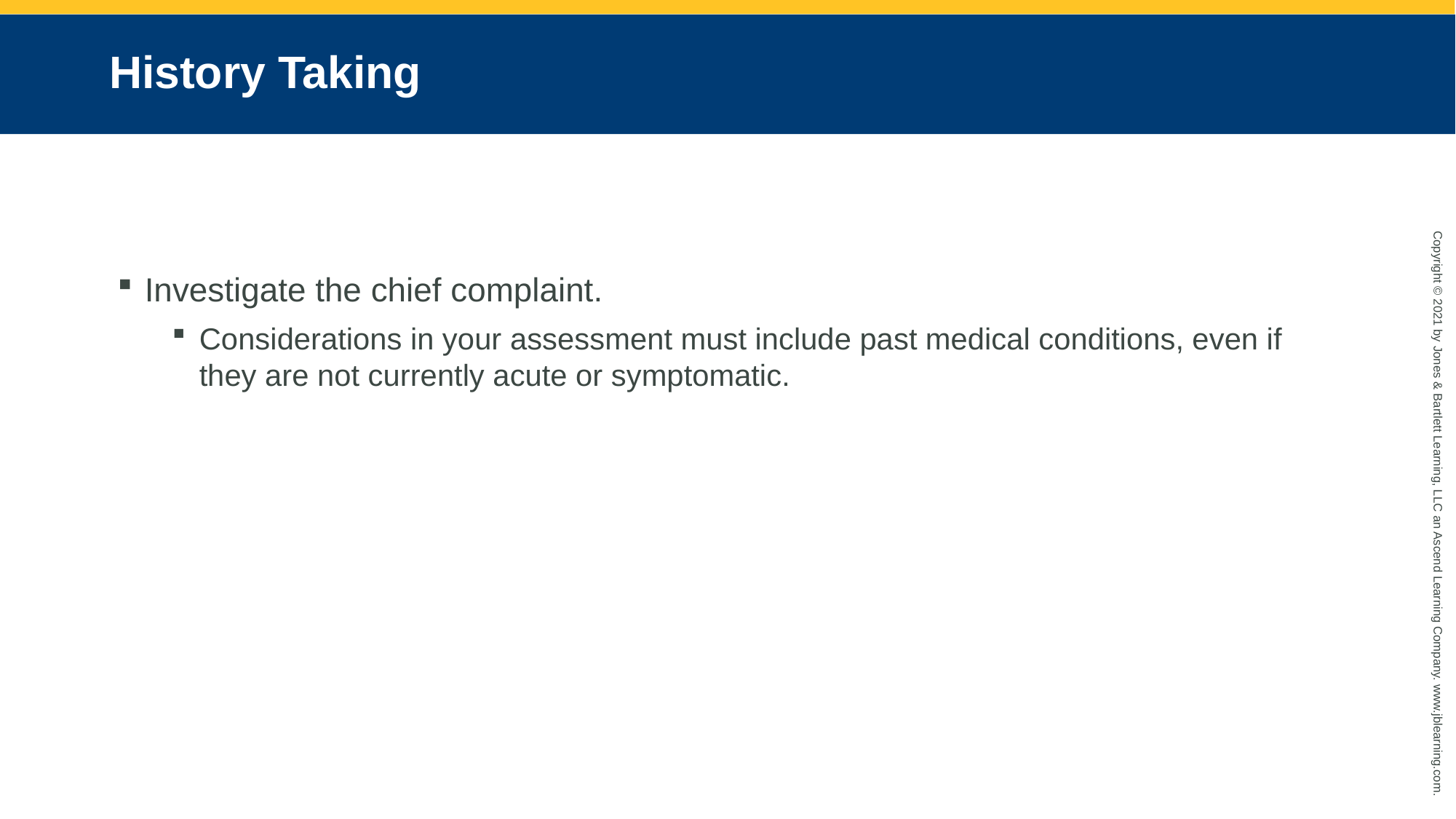

# History Taking
Investigate the chief complaint.
Considerations in your assessment must include past medical conditions, even if they are not currently acute or symptomatic.